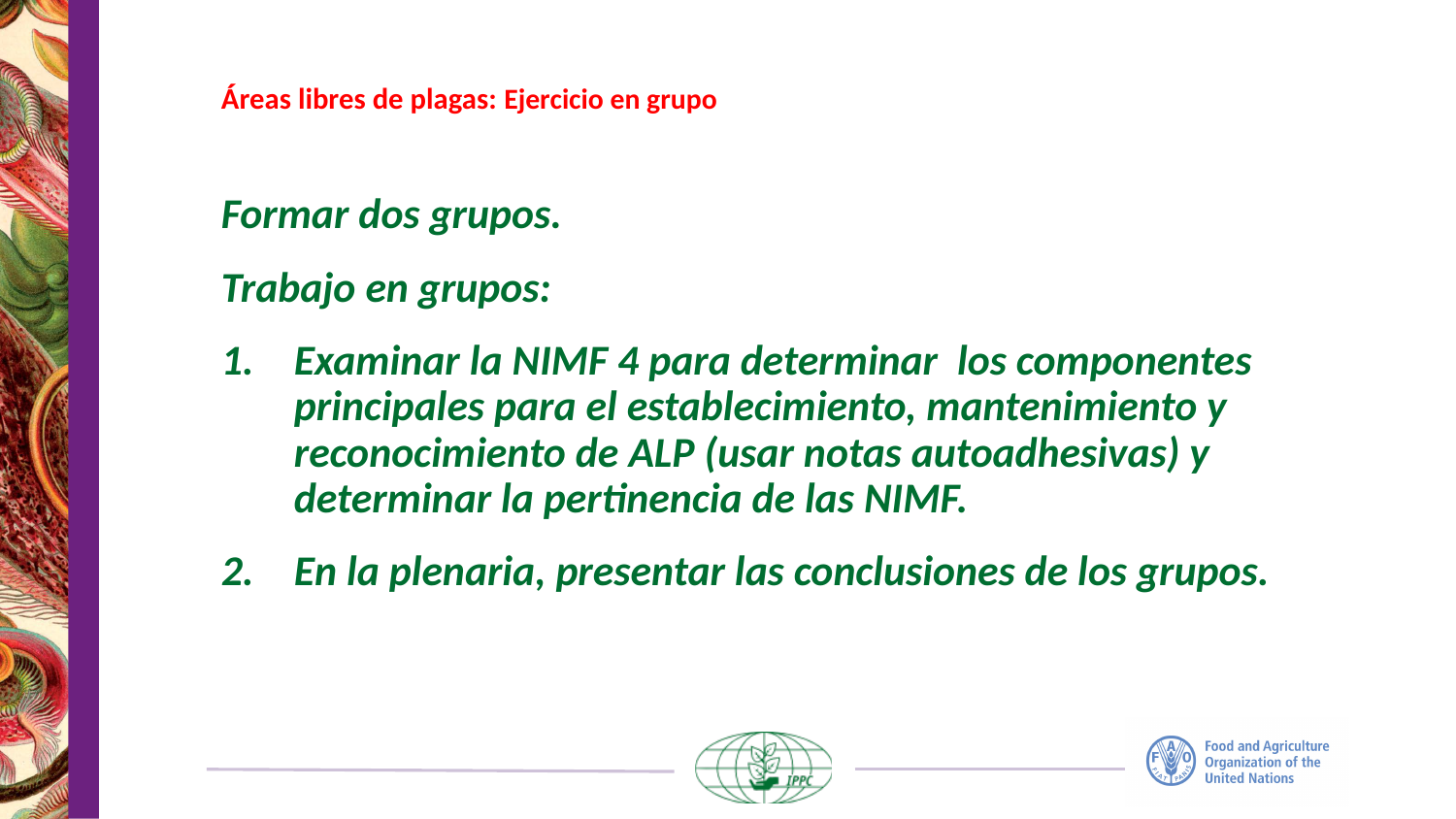

# Áreas libres de plagas: Ejercicio en grupo
Formar dos grupos.
Trabajo en grupos:
Examinar la NIMF 4 para determinar  los componentes principales para el establecimiento, mantenimiento y reconocimiento de ALP (usar notas autoadhesivas) y determinar la pertinencia de las NIMF.
En la plenaria, presentar las conclusiones de los grupos.